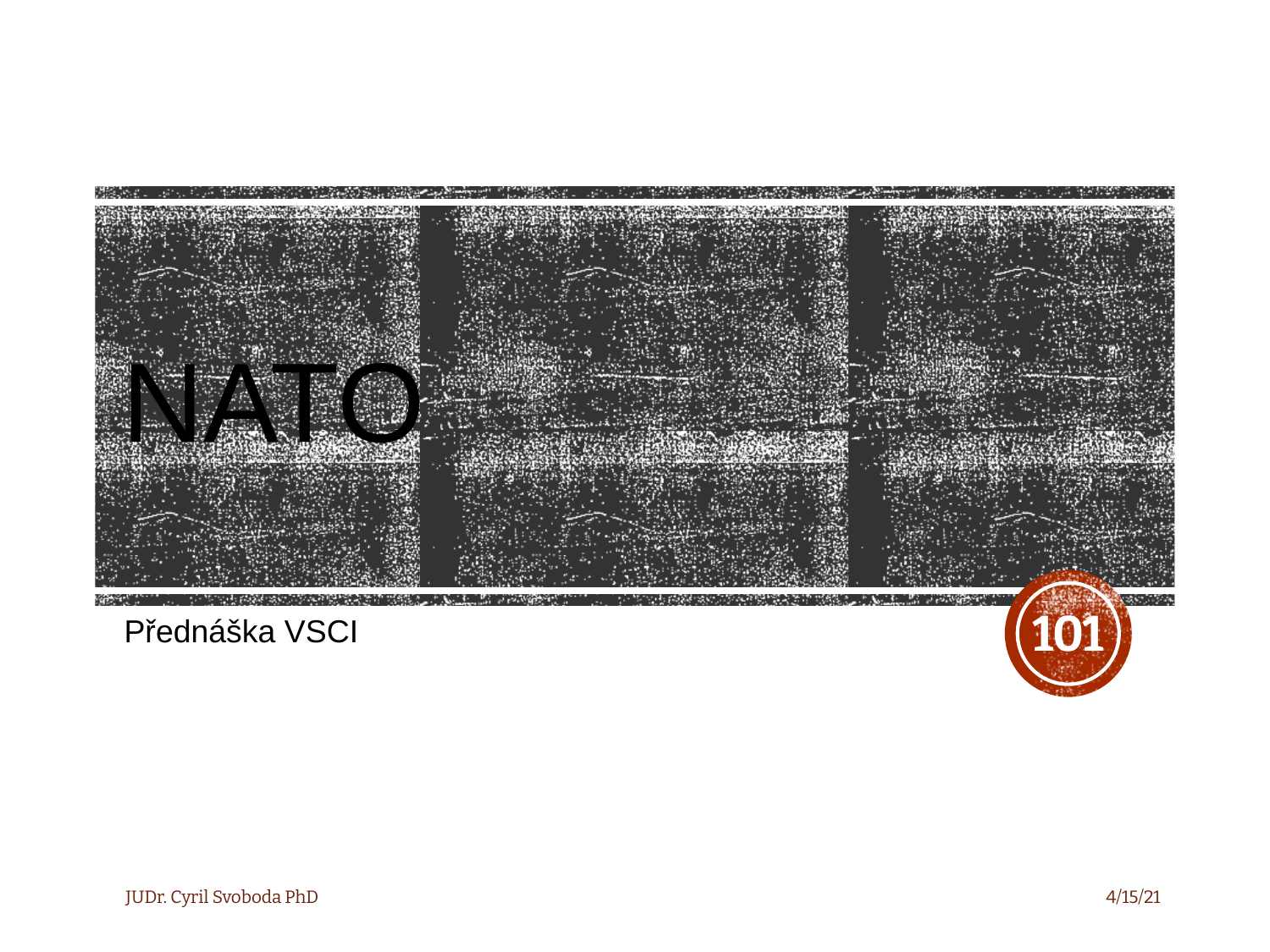

# NATO
101
Přednáška VSCI
JUDr. Cyril Svoboda PhD
4/15/21